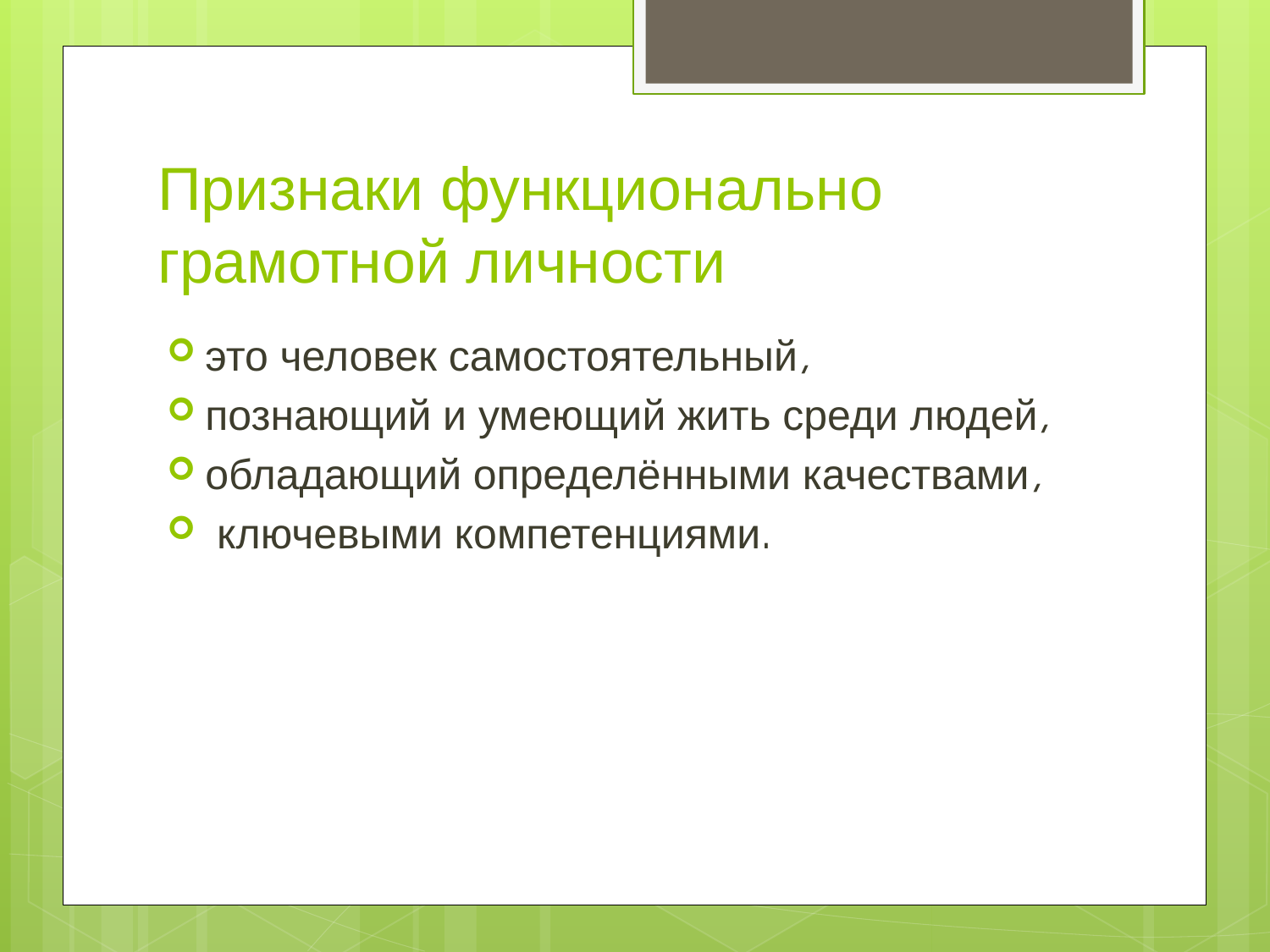

# Признаки функционально грамотной личности
это человек самостоятельный,
познающий и умеющий жить среди людей,
обладающий определёнными качествами,
 ключевыми компетенциями.